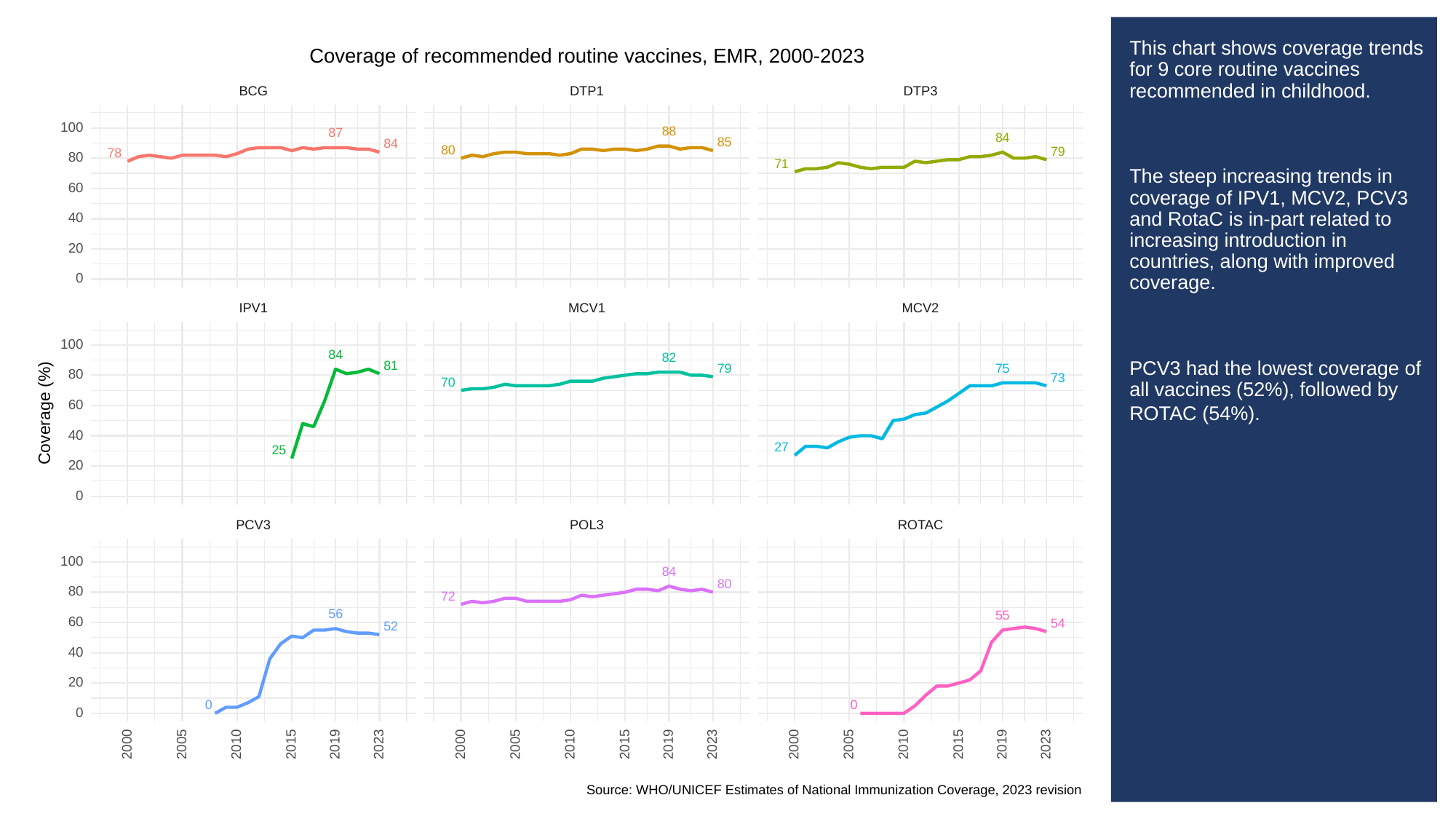

# This chart shows coverage trends for 9 core routine vaccines recommended in childhood.

The steep increasing trends in coverage of IPV1, MCV2, PCV3 and RotaC is in-part related to increasing introduction in countries, along with improved coverage.

PCV3 had the lowest coverage of all vaccines (52%), followed by
ROTAC (54%).

Coverage of recommended routine vaccines, EMR, 2000-2023
BCG
DTP3
DTP1

100
88

87
84
85
84

80

79

78

80

71

60

40

20

0

MCV1
MCV2
IPV1

100

84
82

81
75
79

80

73

70

60
Coverage (%)

40

27
25

20

0

POL3
PCV3
ROTAC

100

84

80

80

72

56
55
60
54
52

40

20

0
0
0

2023
2023
2023
2000
2005
2010
2015
2019
2000
2005
2010
2015
2019
2000
2005
2010
2015
2019
Source: WHO/UNICEF Estimates of National Immunization Coverage, 2023 revision